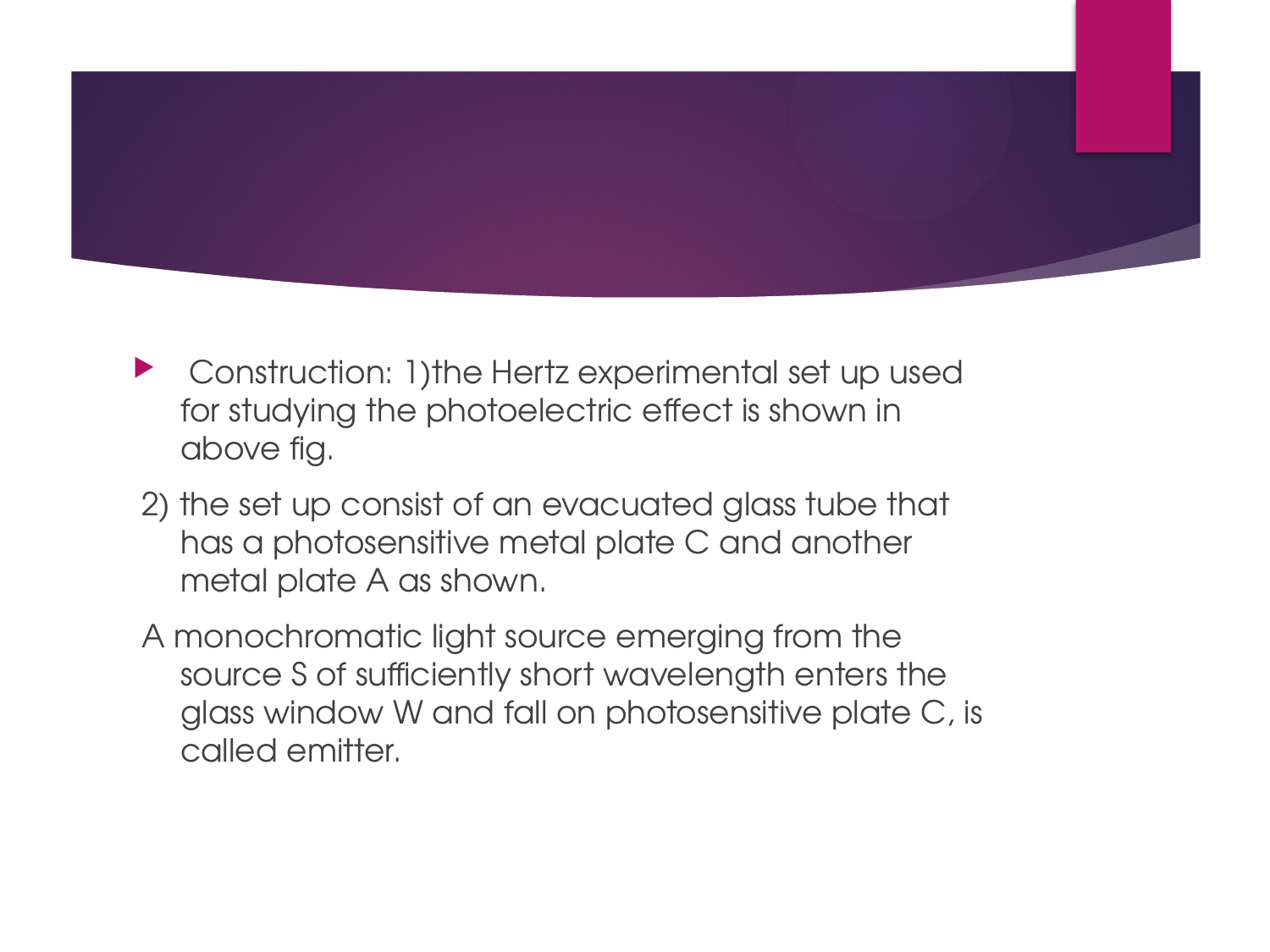

#
 Construction: 1)the Hertz experimental set up used for studying the photoelectric effect is shown in above fig.
 2) the set up consist of an evacuated glass tube that has a photosensitive metal plate C and another metal plate A as shown.
 A monochromatic light source emerging from the source S of sufficiently short wavelength enters the glass window W and fall on photosensitive plate C, is called emitter.